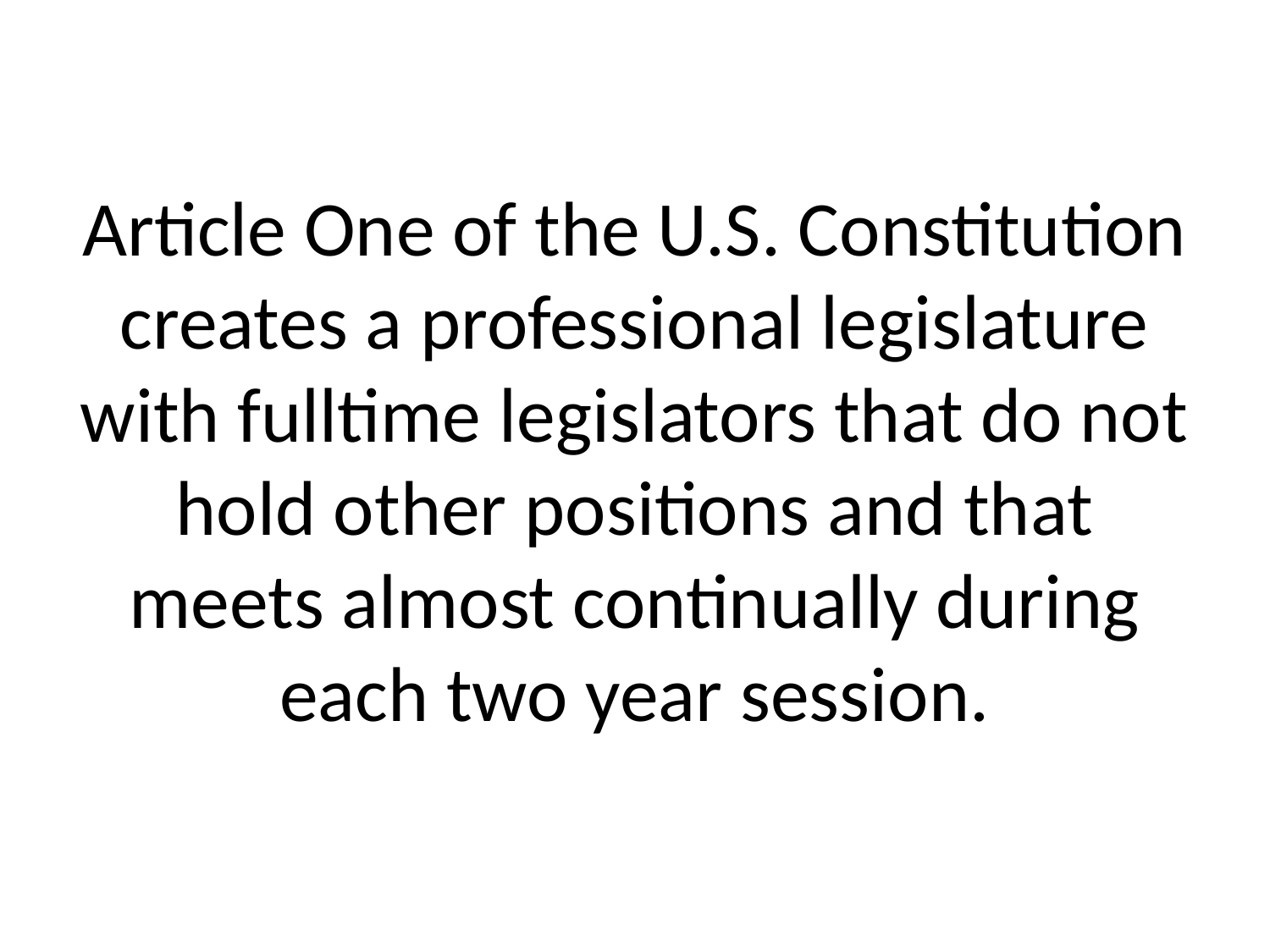

# Article One of the U.S. Constitution creates a professional legislature with fulltime legislators that do not hold other positions and that meets almost continually during each two year session.